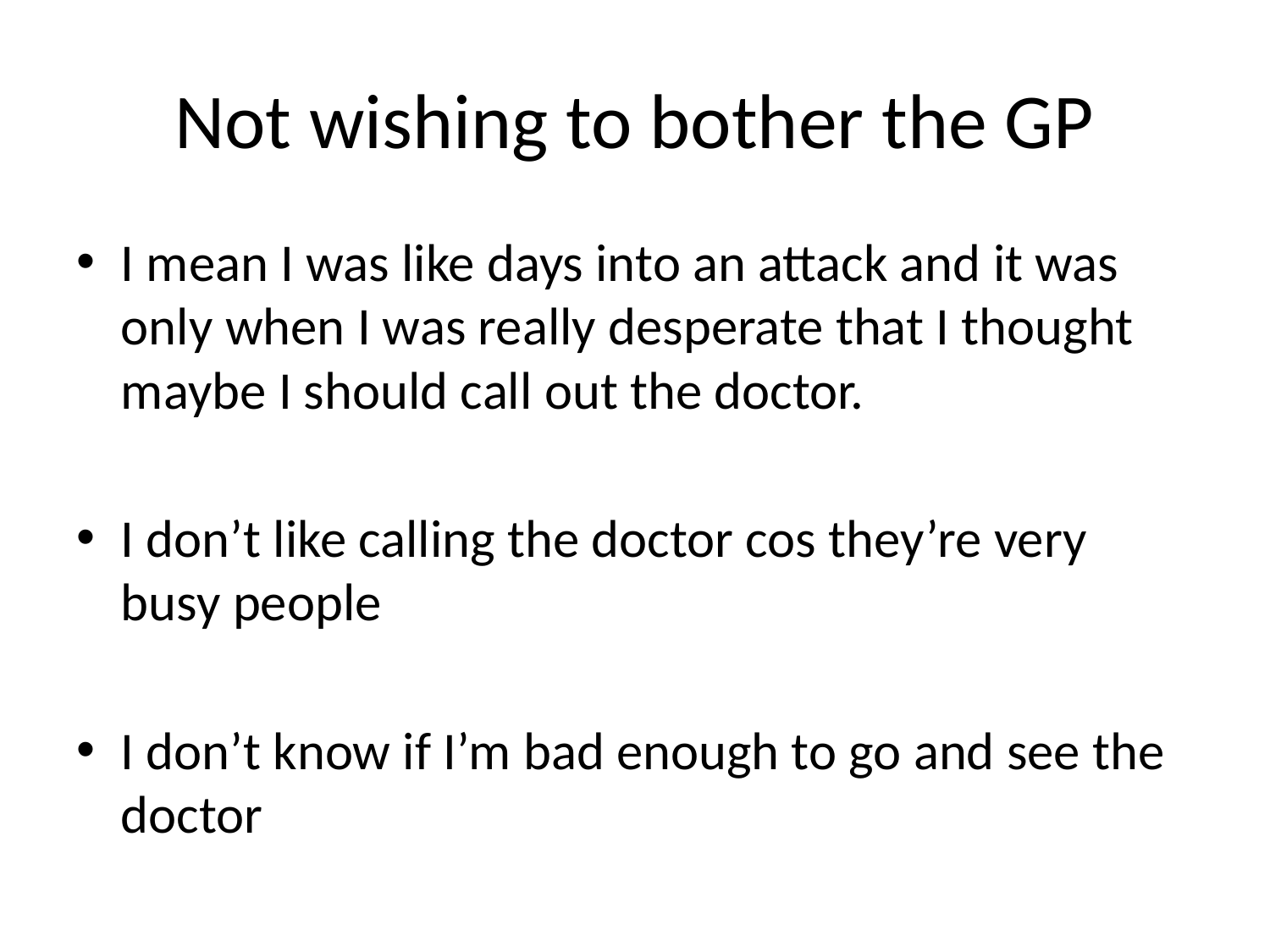

# Not wishing to bother the GP
I mean I was like days into an attack and it was only when I was really desperate that I thought maybe I should call out the doctor.

I don’t like calling the doctor cos they’re very busy people

I don’t know if I’m bad enough to go and see the doctor